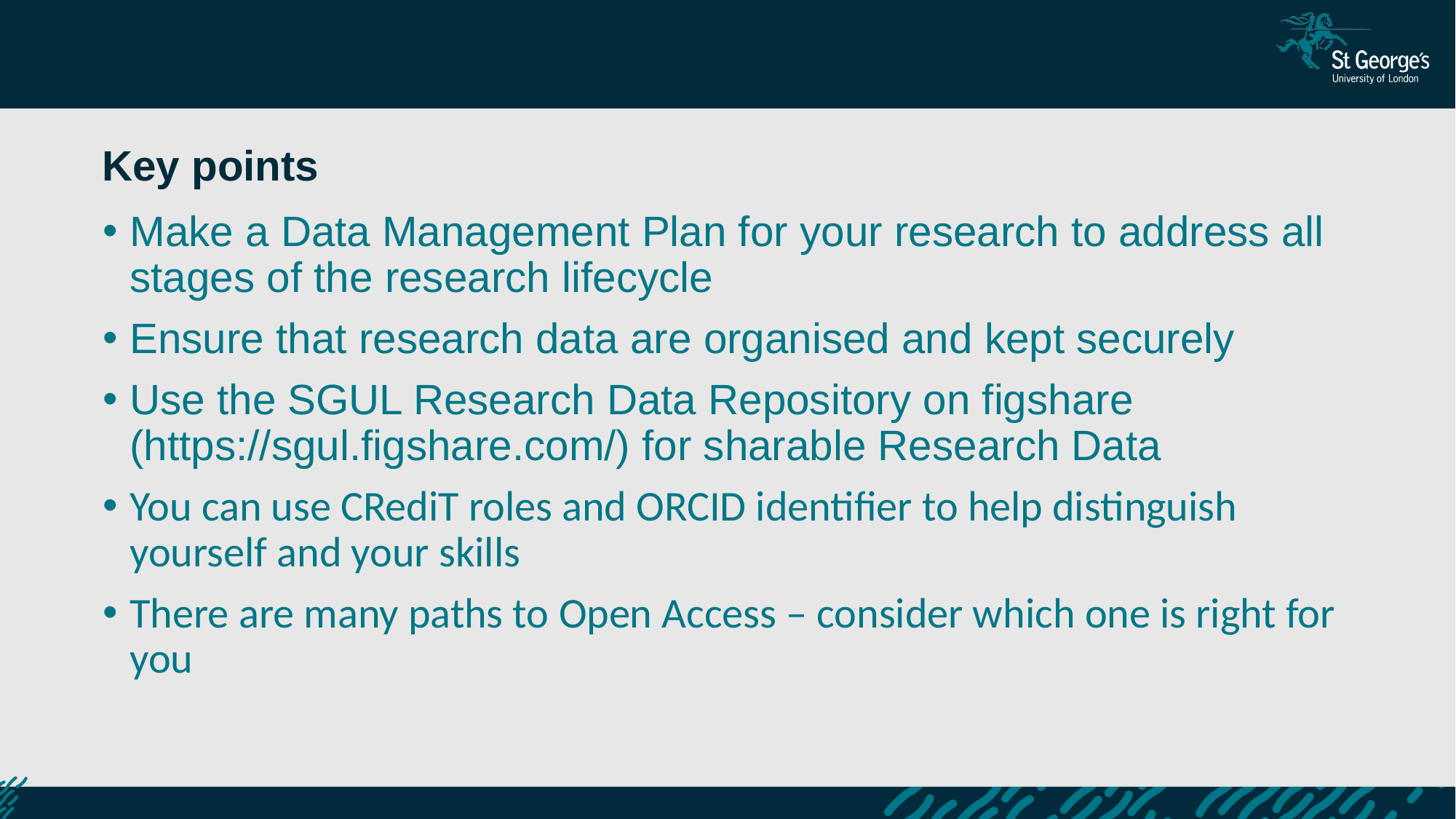

Key points
Make a Data Management Plan for your research to address all stages of the research lifecycle
Ensure that research data are organised and kept securely
Use the SGUL Research Data Repository on figshare (https://sgul.figshare.com/) for sharable Research Data
You can use CRediT roles and ORCID identifier to help distinguish yourself and your skills
There are many paths to Open Access – consider which one is right for you